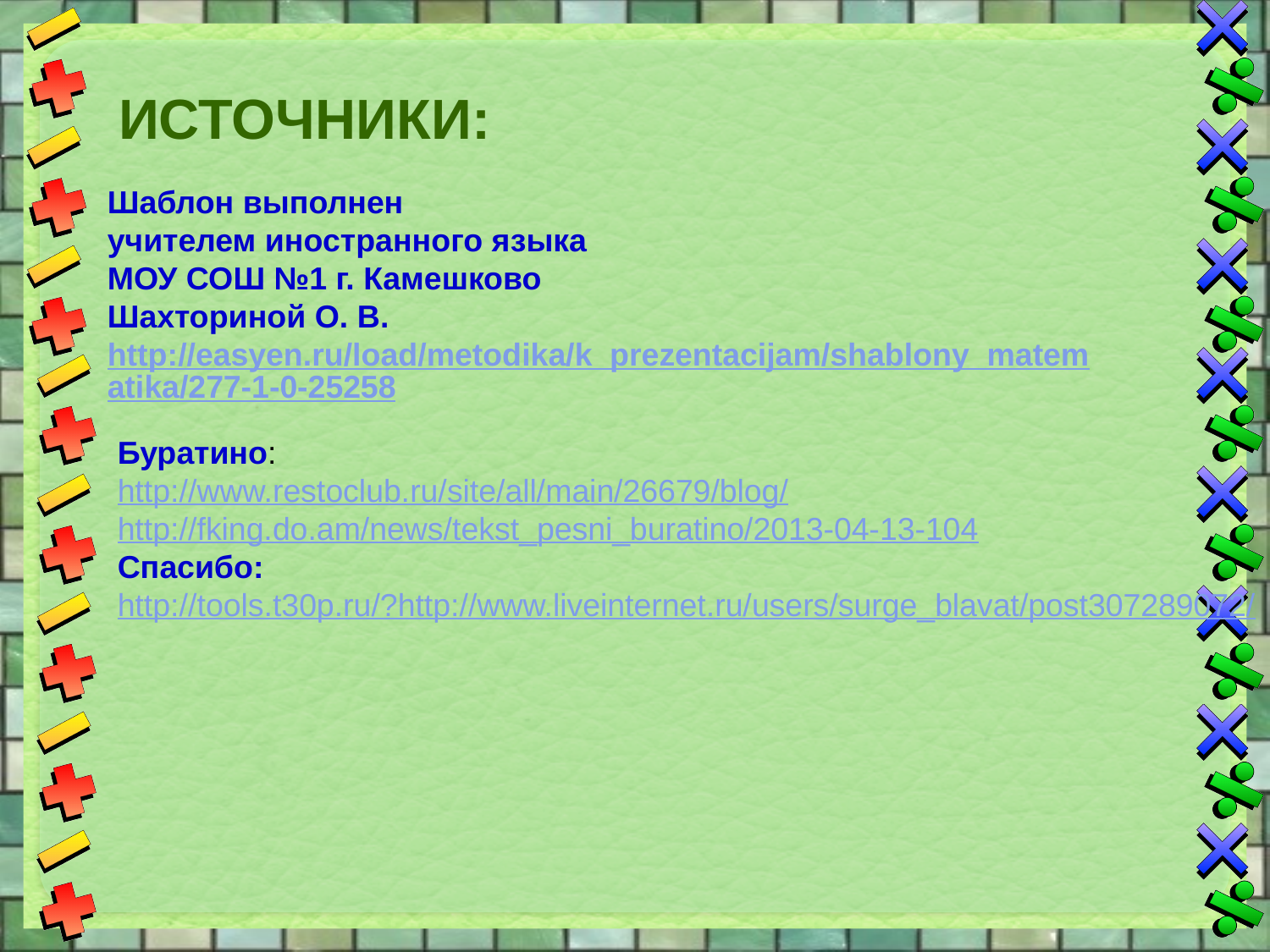

ИСТОЧНИКИ:
Шаблон выполнен
учителем иностранного языка
МОУ СОШ №1 г. Камешково
Шахториной О. В.
http://easyen.ru/load/metodika/k_prezentacijam/shablony_matematika/277-1-0-25258

Буратино:
http://www.restoclub.ru/site/all/main/26679/blog/
http://fking.do.am/news/tekst_pesni_buratino/2013-04-13-104
Спасибо:
http://tools.t30p.ru/?http://www.liveinternet.ru/users/surge_blavat/post307289072/